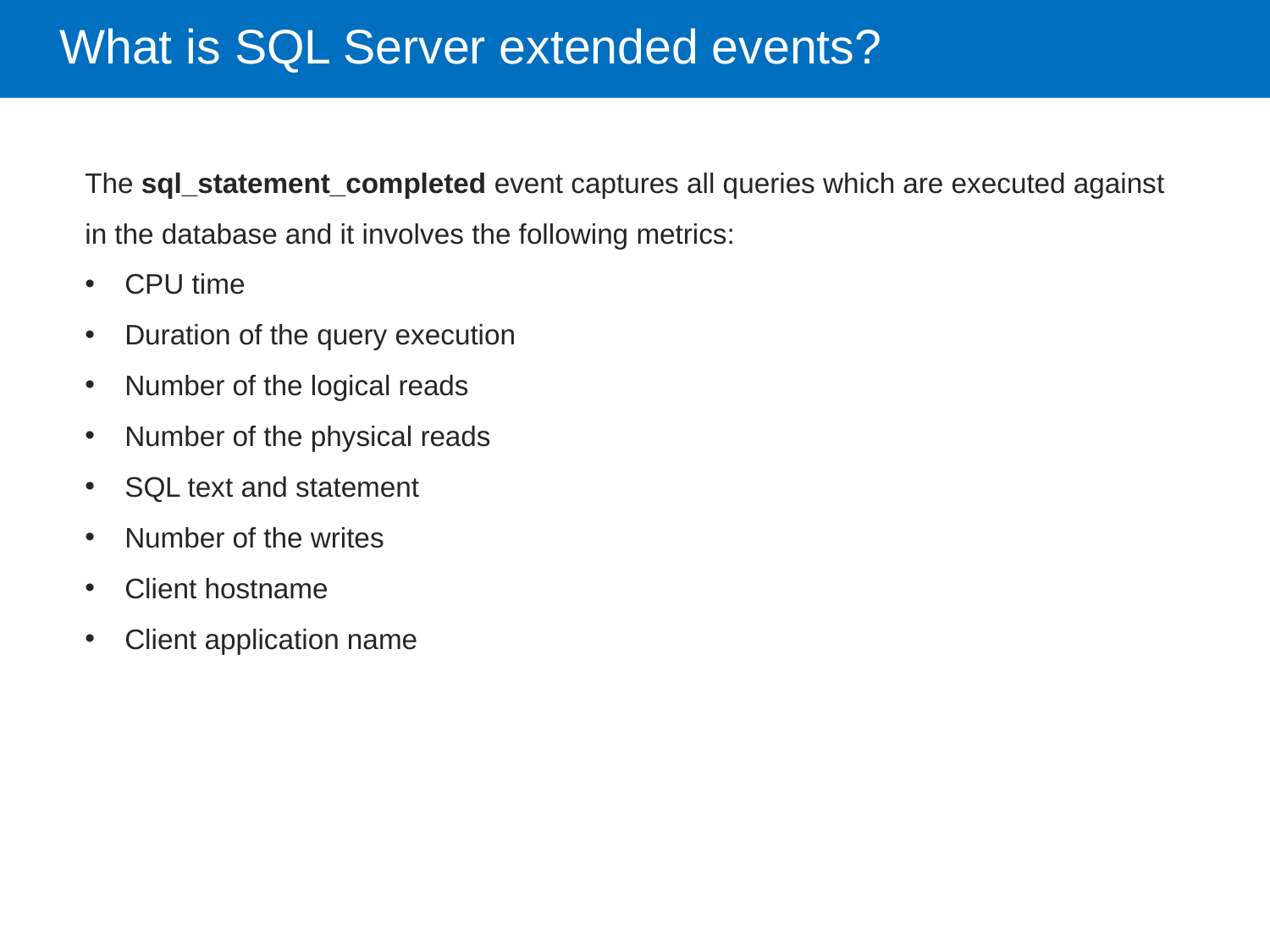

# What is SQL Server extended events?
The sql_statement_completed event captures all queries which are executed against in the database and it involves the following metrics:
CPU time
Duration of the query execution
Number of the logical reads
Number of the physical reads
SQL text and statement
Number of the writes
Client hostname
Client application name